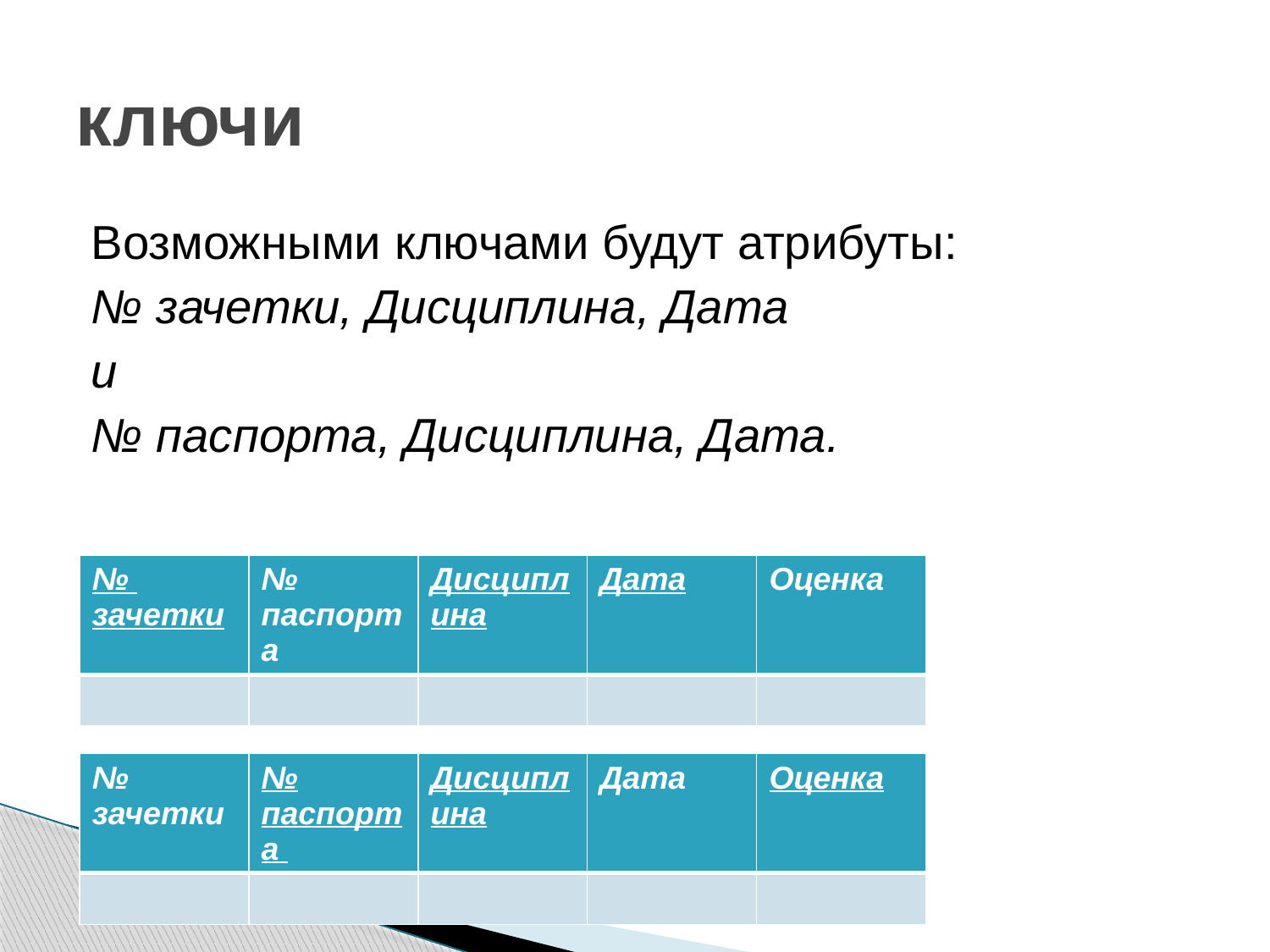

# ключи
Возможными ключами будут атрибуты:
№ зачетки, Дисциплина, Дата
и
№ паспорта, Дисциплина, Дата.

| № зачетки | № паспорта | Дисциплина | Дата | Оценка |
| --- | --- | --- | --- | --- |
|  |  |  |  |  |
| № зачетки | № паспорта | Дисциплина | Дата | Оценка |
| --- | --- | --- | --- | --- |
|  |  |  |  |  |